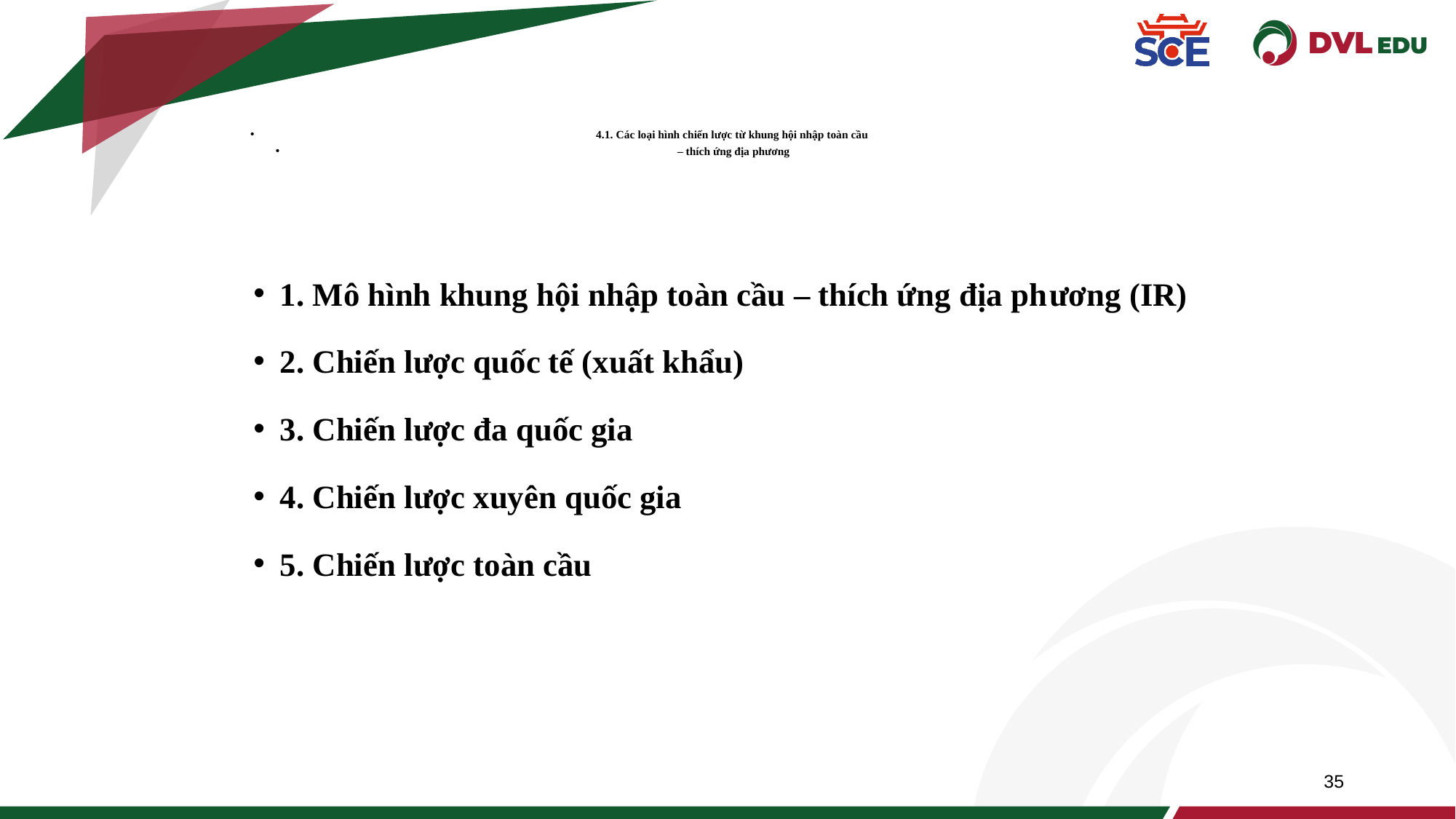

4.1. Các loại hình chiến lược từ khung hội nhập toàn cầu
– thích ứng địa phương
1. Mô hình khung hội nhập toàn cầu – thích ứng địa phương (IR)
2. Chiến lược quốc tế (xuất khẩu)
3. Chiến lược đa quốc gia
4. Chiến lược xuyên quốc gia
5. Chiến lược toàn cầu
35